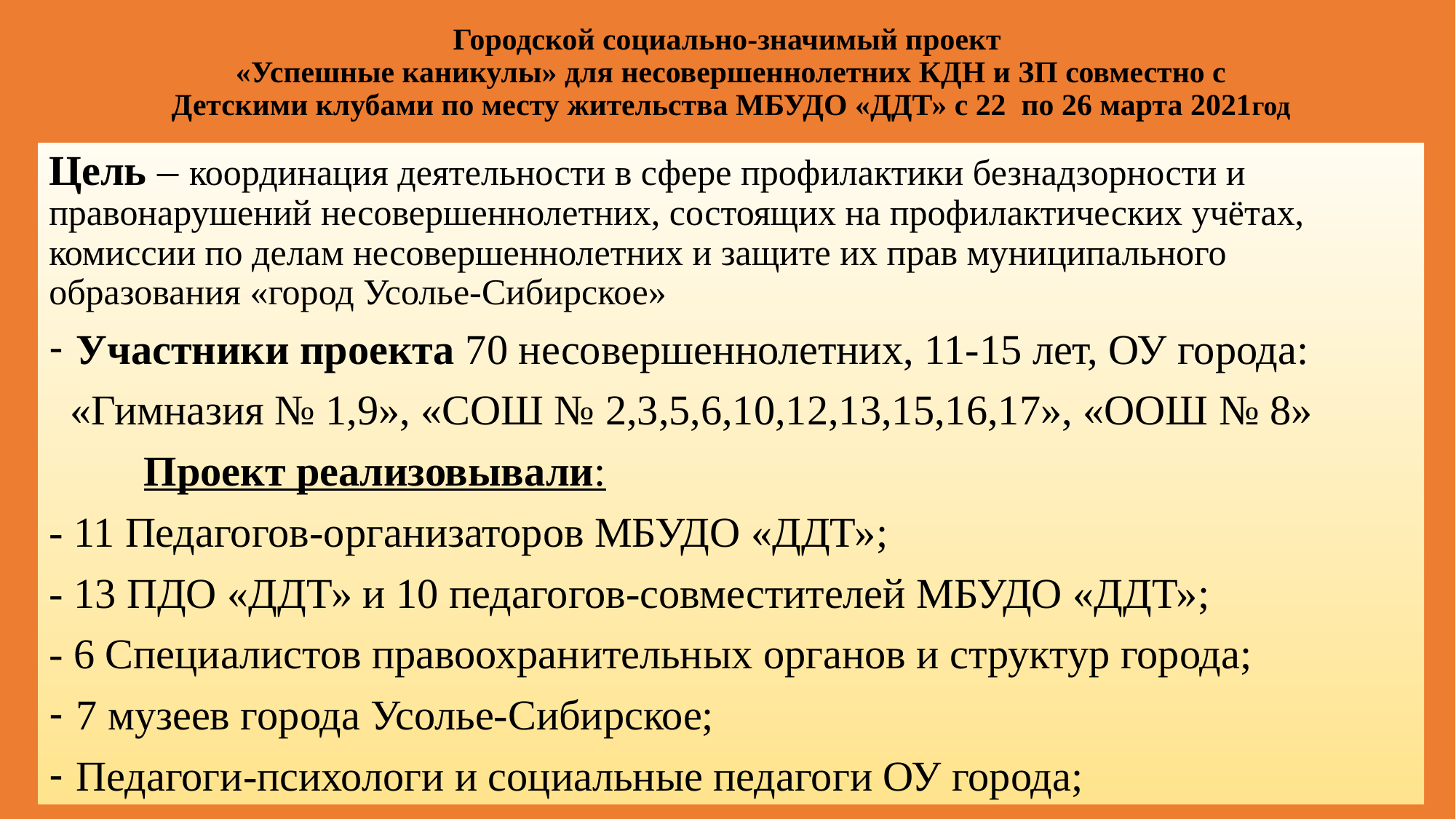

# Городской социально-значимый проект «Успешные каникулы» для несовершеннолетних КДН и ЗП совместно с Детскими клубами по месту жительства МБУДО «ДДТ» с 22  по 26 марта 2021год
Цель – координация деятельности в сфере профилактики безнадзорности и правонарушений несовершеннолетних, состоящих на профилактических учётах, комиссии по делам несовершеннолетних и защите их прав муниципального образования «город Усолье-Сибирское»
Участники проекта 70 несовершеннолетних, 11-15 лет, ОУ города:
  «Гимназия № 1,9», «СОШ № 2,3,5,6,10,12,13,15,16,17», «ООШ № 8»
         Проект реализовывали:
- 11 Педагогов-организаторов МБУДО «ДДТ»;
- 13 ПДО «ДДТ» и 10 педагогов-совместителей МБУДО «ДДТ»;
- 6 Специалистов правоохранительных органов и структур города;
7 музеев города Усолье-Сибирское;
Педагоги-психологи и социальные педагоги ОУ города;